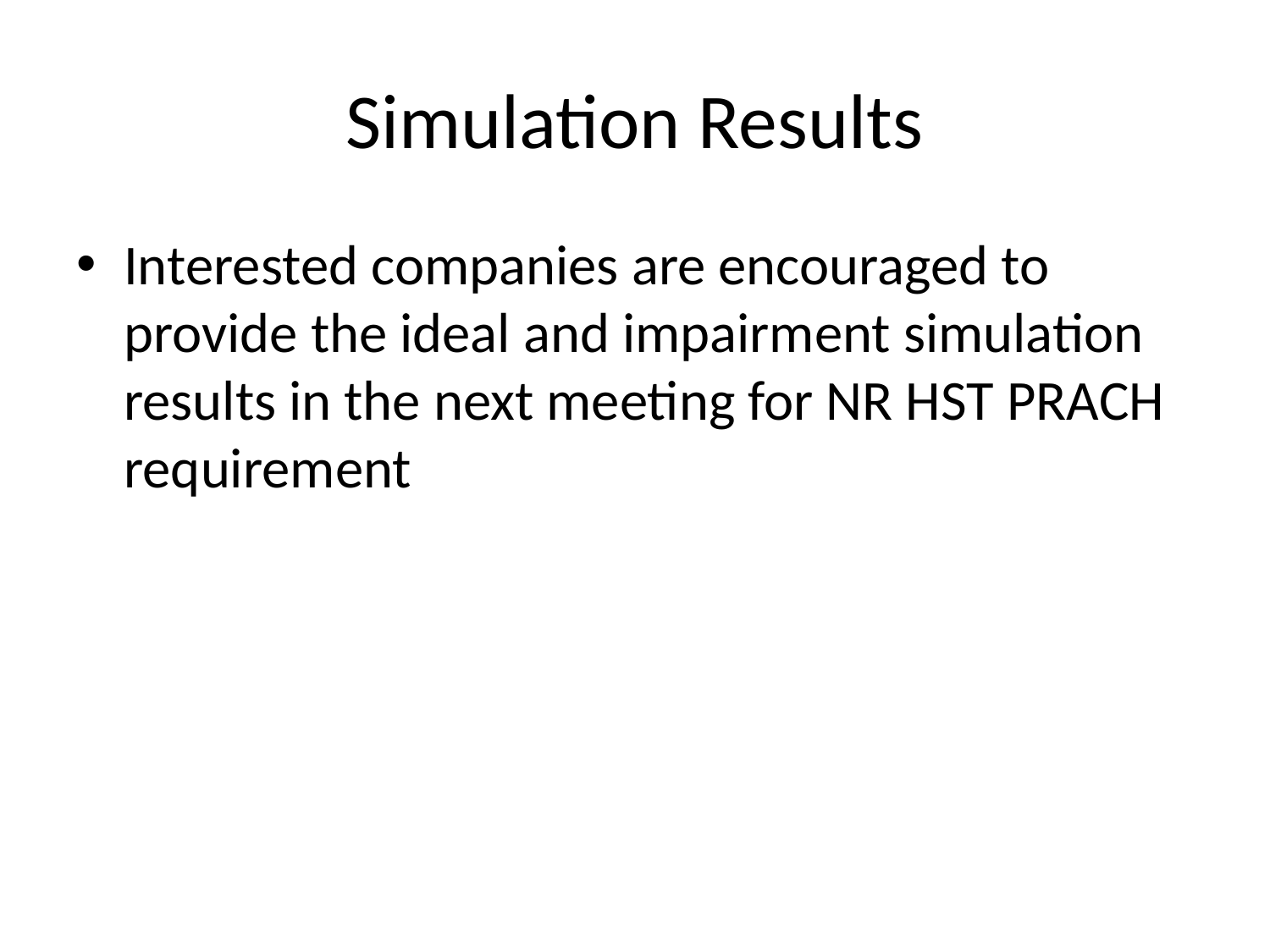

# Simulation Results
Interested companies are encouraged to provide the ideal and impairment simulation results in the next meeting for NR HST PRACH requirement